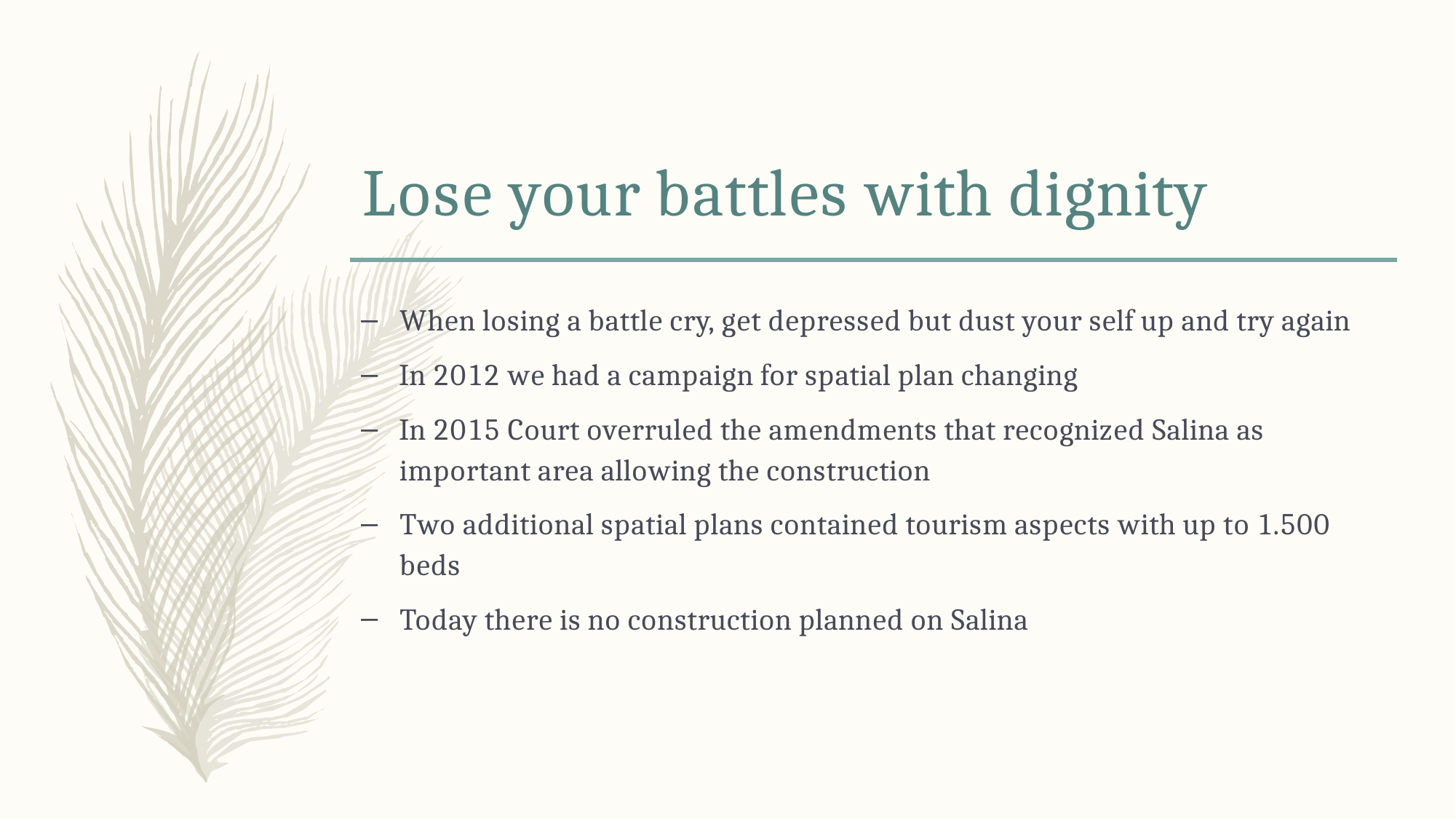

# Lose your battles with dignity
When losing a battle cry, get depressed but dust your self up and try again
In 2012 we had a campaign for spatial plan changing
In 2015 Court overruled the amendments that recognized Salina as important area allowing the construction
Two additional spatial plans contained tourism aspects with up to 1.500 beds
Today there is no construction planned on Salina